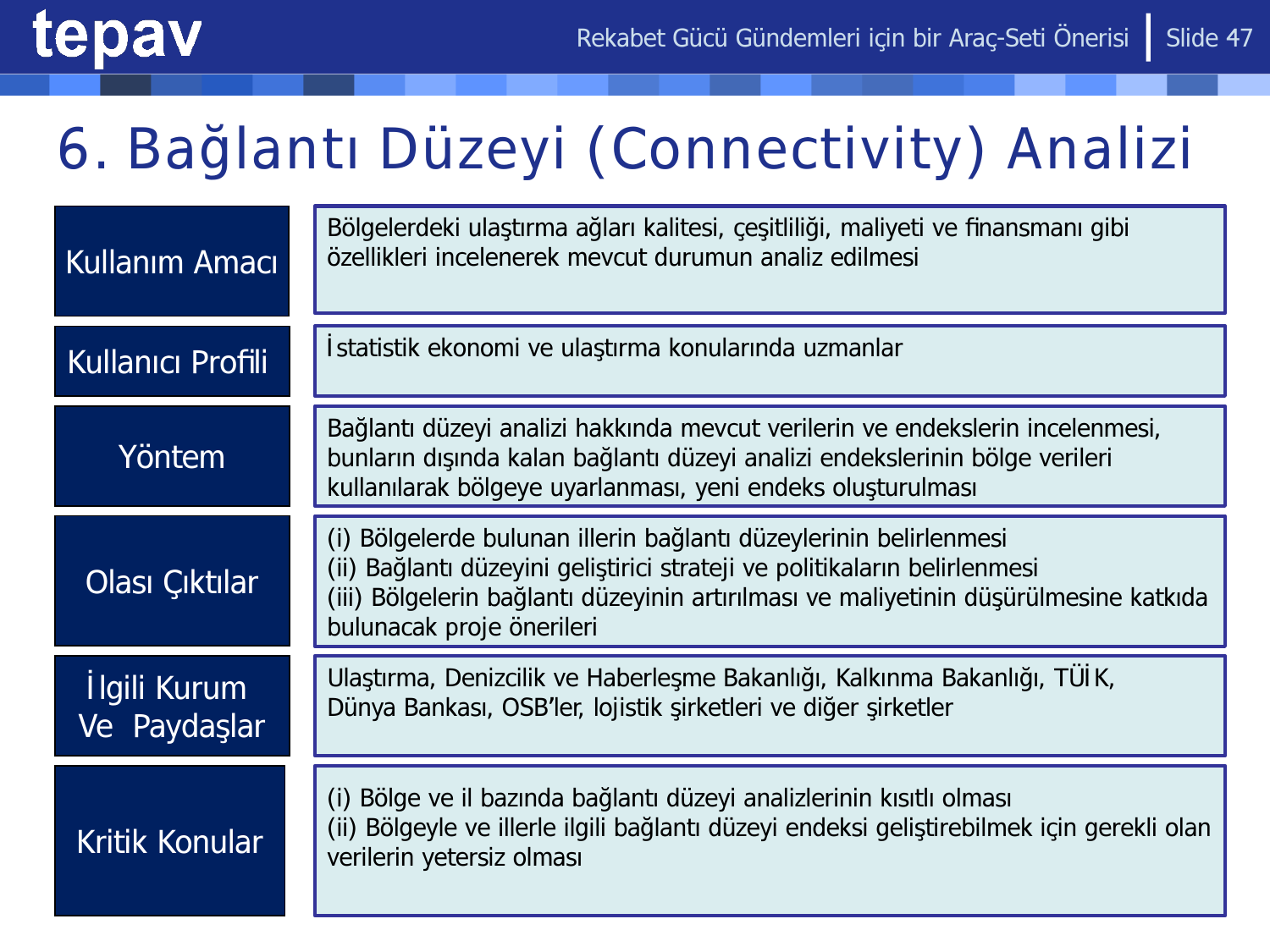

Rekabet Gücü Gündemleri için bir Araç-Seti Önerisi
Slide 47

6. Bağlantı Düzeyi (Connectivity) Analizi
Kullanım Amacı

Bölgelerdeki ulaştırma ağları kalitesi, çeşitliliği, maliyeti ve finansmanı gibi özellikleri incelenerek mevcut durumun analiz edilmesi
Kullanıcı Profili

İstatistik ekonomi ve ulaştırma konularında uzmanlar

Yöntem

Bağlantı düzeyi analizi hakkında mevcut verilerin ve endekslerin incelenmesi, bunların dışında kalan bağlantı düzeyi analizi endekslerinin bölge verileri kullanılarak bölgeye uyarlanması, yeni endeks oluşturulması

Olası Çıktılar

(i) Bölgelerde bulunan illerin bağlantı düzeylerinin belirlenmesi
(ii) Bağlantı düzeyini geliştirici strateji ve politikaların belirlenmesi
(iii) Bölgelerin bağlantı düzeyinin artırılması ve maliyetinin düşürülmesine katkıda bulunacak proje önerileri
İlgili Kurum
Ve  Paydaşlar

Ulaştırma, Denizcilik ve Haberleşme Bakanlığı, Kalkınma Bakanlığı, TÜİK, Dünya Bankası, OSB’ler, lojistik şirketleri ve diğer şirketler
Kritik Konular

(i) Bölge ve il bazında bağlantı düzeyi analizlerinin kısıtlı olması
(ii) Bölgeyle ve illerle ilgili bağlantı düzeyi endeksi geliştirebilmek için gerekli olan verilerin yetersiz olması